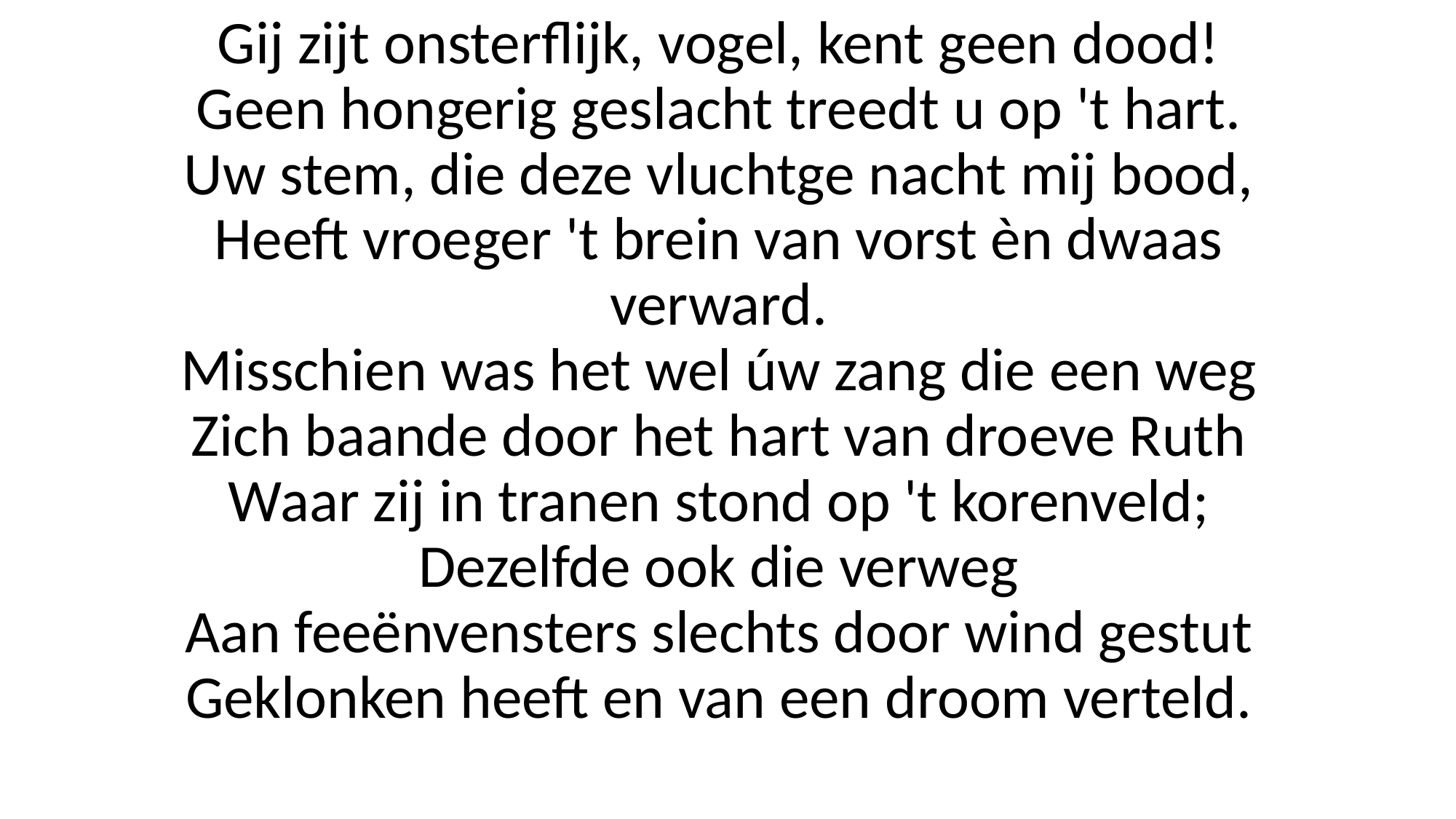

# Gij zijt onsterflijk, vogel, kent geen dood! Geen hongerig geslacht treedt u op 't hart. Uw stem, die deze vluchtge nacht mij bood, Heeft vroeger 't brein van vorst èn dwaas verward. Misschien was het wel úw zang die een weg Zich baande door het hart van droeve Ruth Waar zij in tranen stond op 't korenveld; Dezelfde ook die verweg Aan feeënvensters slechts door wind gestut Geklonken heeft en van een droom verteld.